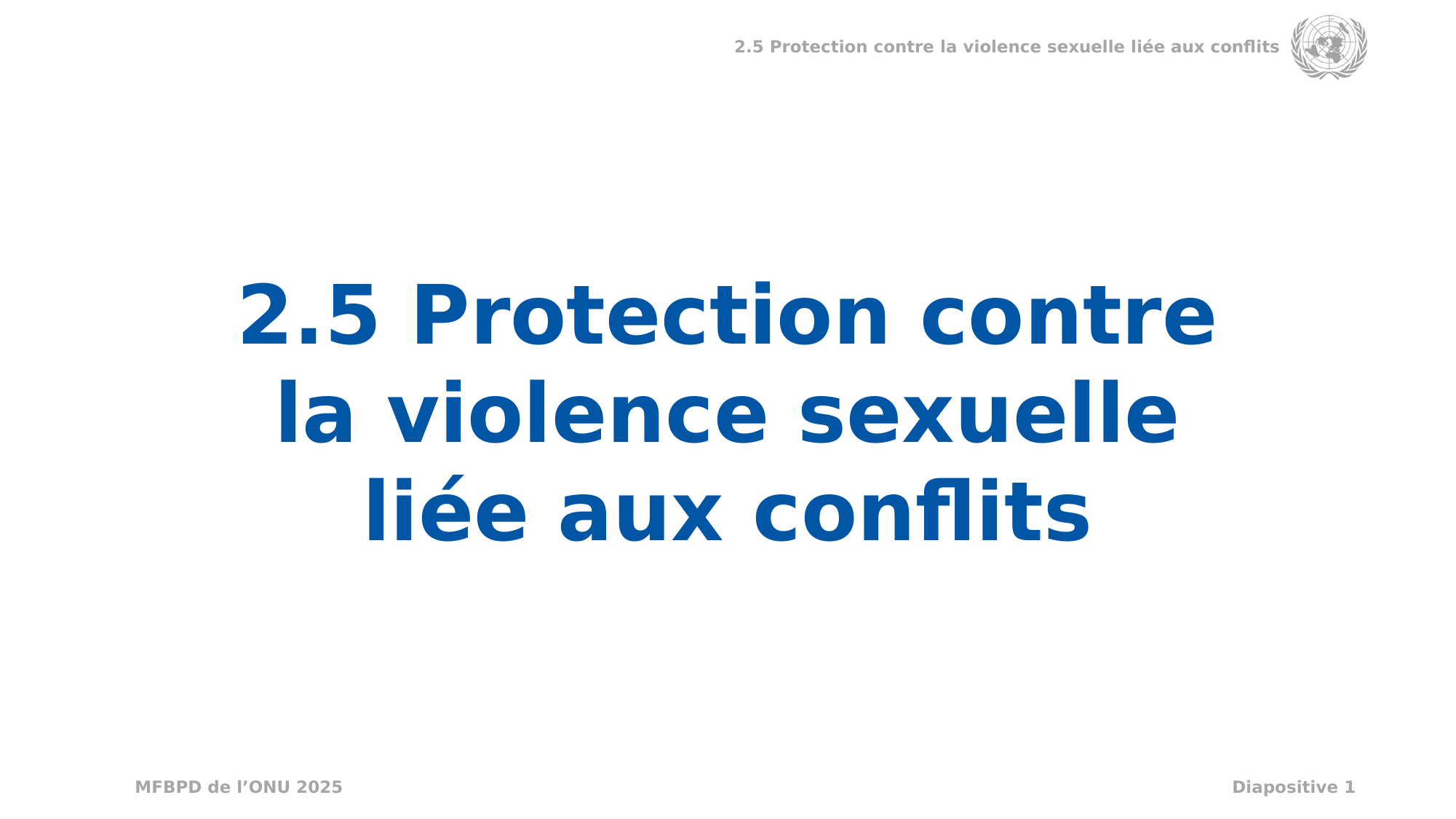

2.5 Protection contre la violence sexuelle liée aux conflits